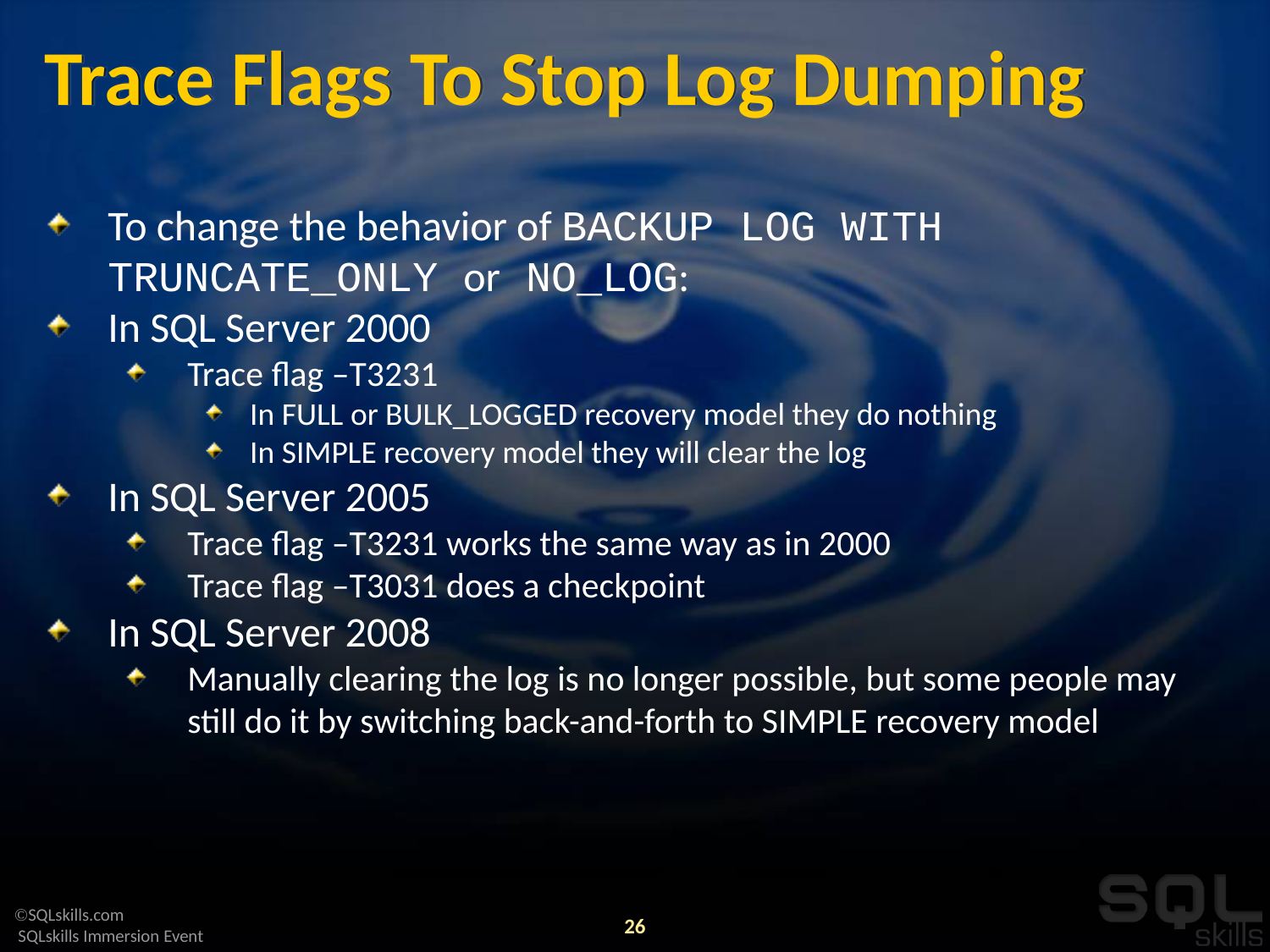

# Trace Flags To Stop Log Dumping
To change the behavior of BACKUP LOG WITH TRUNCATE_ONLY or NO_LOG:
In SQL Server 2000
Trace flag –T3231
In FULL or BULK_LOGGED recovery model they do nothing
In SIMPLE recovery model they will clear the log
In SQL Server 2005
Trace flag –T3231 works the same way as in 2000
Trace flag –T3031 does a checkpoint
In SQL Server 2008
Manually clearing the log is no longer possible, but some people may still do it by switching back-and-forth to SIMPLE recovery model
26